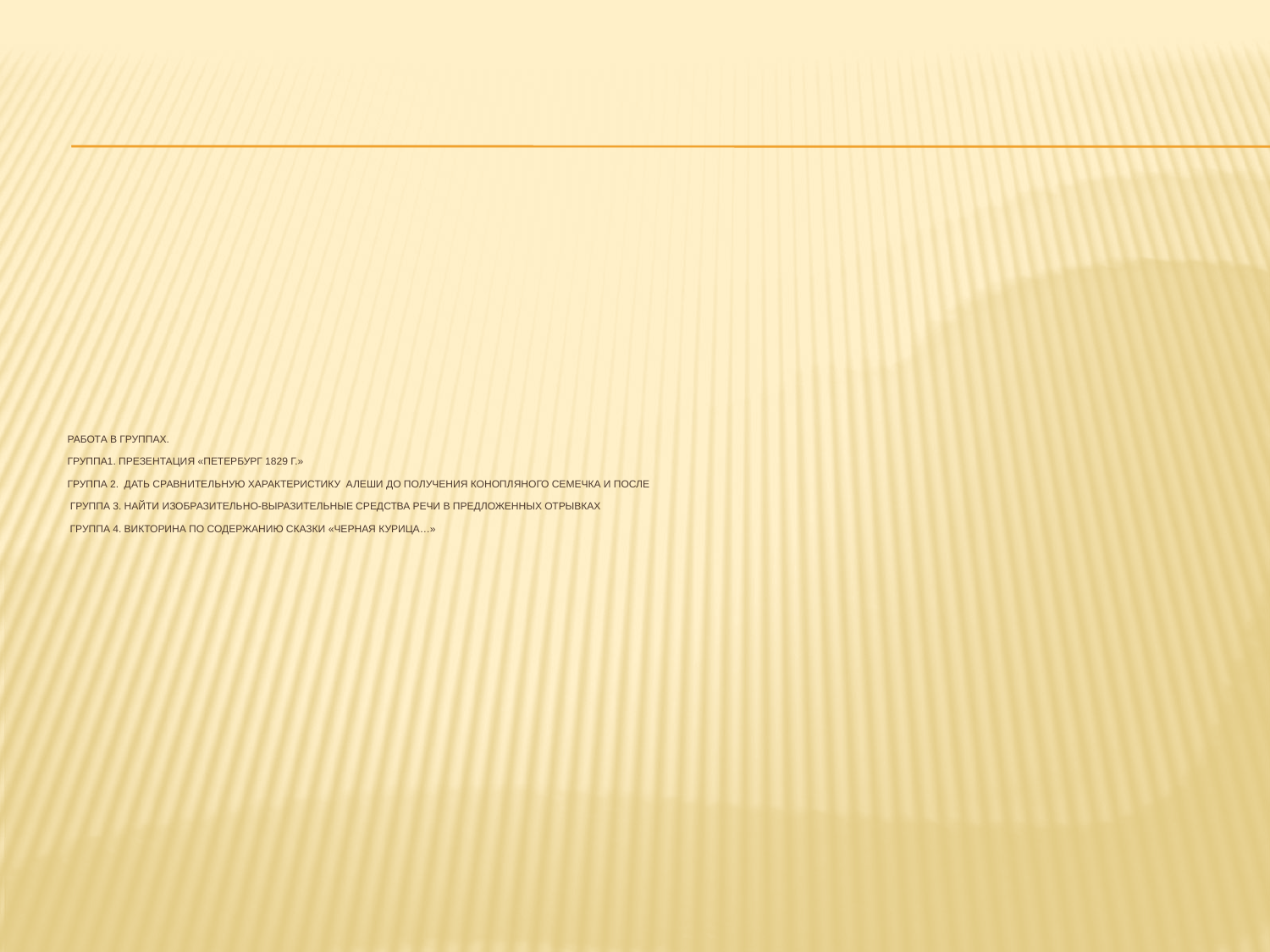

# РАБОТА В ГРУППАХ. ГРУППА1. Презентация «Петербург 1829 г.» ГРУППА 2.  ДАТЬ СравнительнУЮ характеристикУ  Алеши до получения конопляного семечка и после ГРУППА 3. НайТИ изобразительно-выразительные средства речи В ПРЕДЛОЖЕННЫХ ОТРЫВКАХ ГРУППА 4. Викторина по содержанию сказки «Черная курица…»